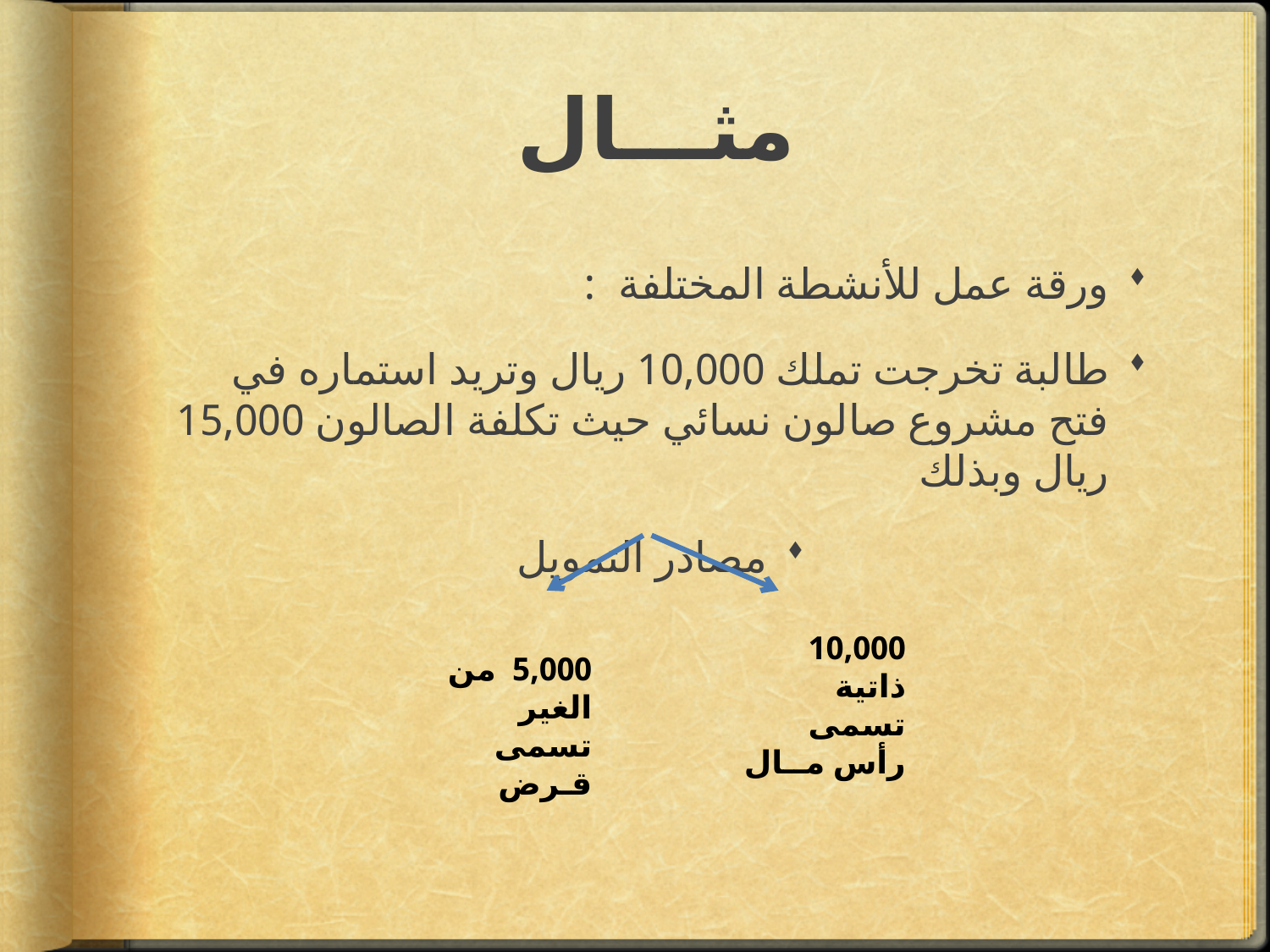

# مثـــال
ورقة عمل للأنشطة المختلفة  :
طالبة تخرجت تملك 10,000 ريال وتريد استماره في فتح مشروع صالون نسائي حيث تكلفة الصالون 15,000 ريال وبذلك
مصادر التمويل

10,000 ذاتية تسمى
رأس مــال
5,000  من الغير  تسمى
قـرض